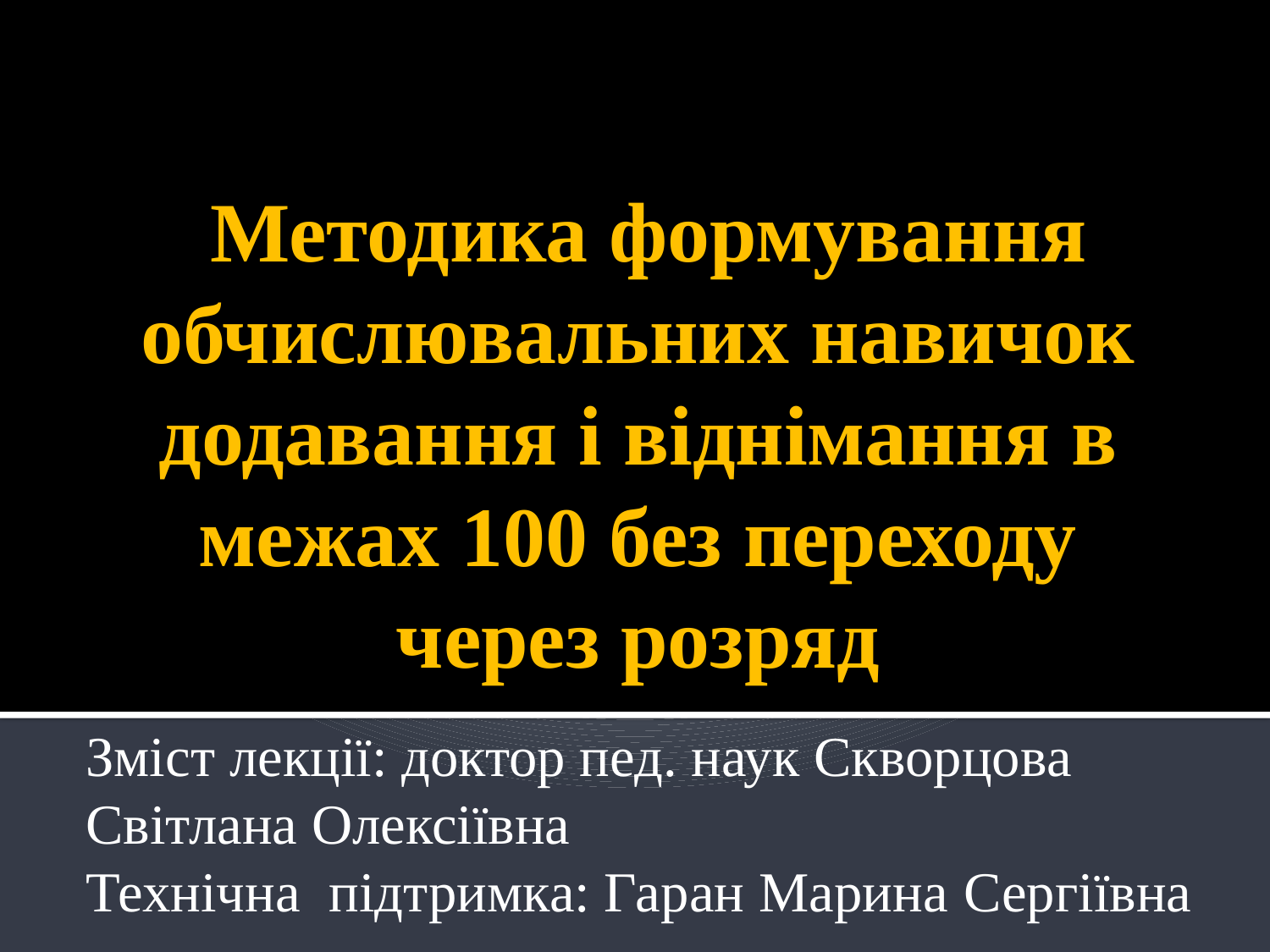

# Методика формування обчислювальних навичок додавання і віднімання в межах 100 без переходу через розряд
Зміст лекції: доктор пед. наук Скворцова Світлана Олексіївна
Технічна  підтримка: Гаран Марина Сергіївна